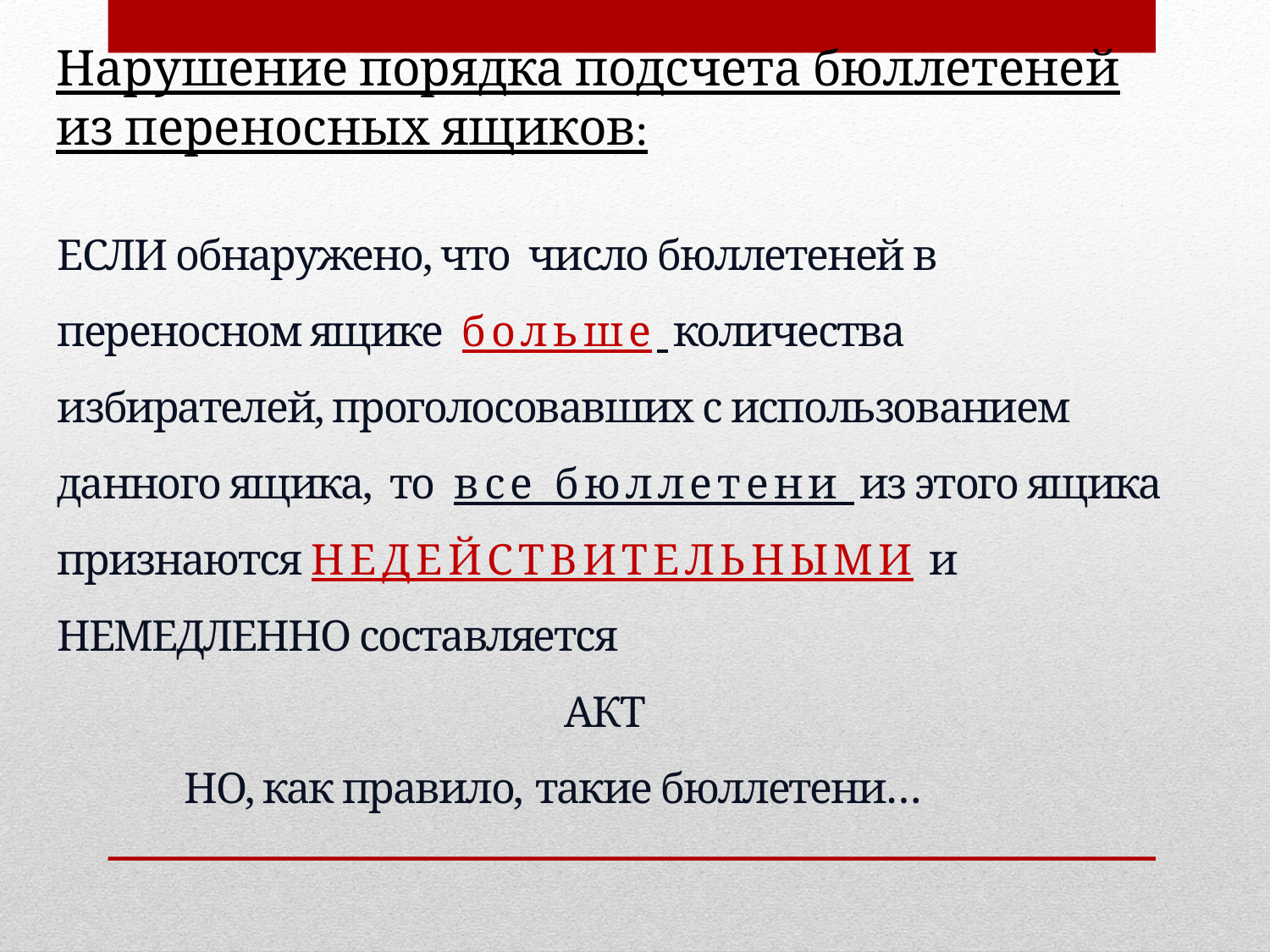

# Нарушение порядка подсчета бюллетеней из переносных ящиков:

ЕСЛИ обнаружено, что  число бюллетеней в переносном ящике  больше количества избирателей, проголосовавших с использованием данного ящика,  то  все бюллетени из этого ящика признаются НЕДЕЙСТВИТЕЛЬНЫМИ и НЕМЕДЛЕННО составляется
АКТ
	НО, как правило, такие бюллетени…